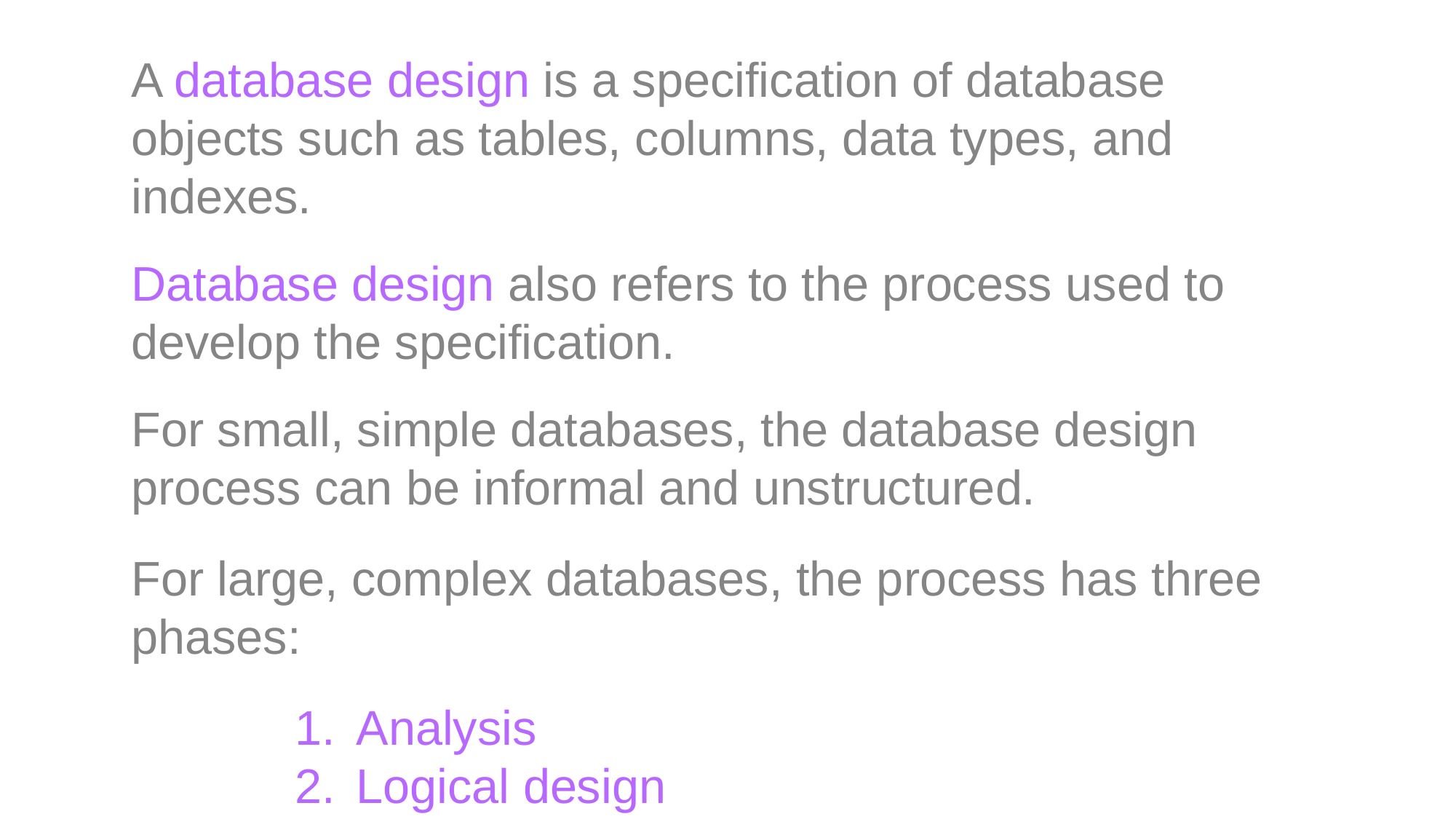

A database design is a specification of database objects such as tables, columns, data types, and indexes.

Database design also refers to the process used to develop the specification.

For small, simple databases, the database design process can be informal and unstructured.

For large, complex databases, the process has three phases:

Analysis
Logical design
Physical design